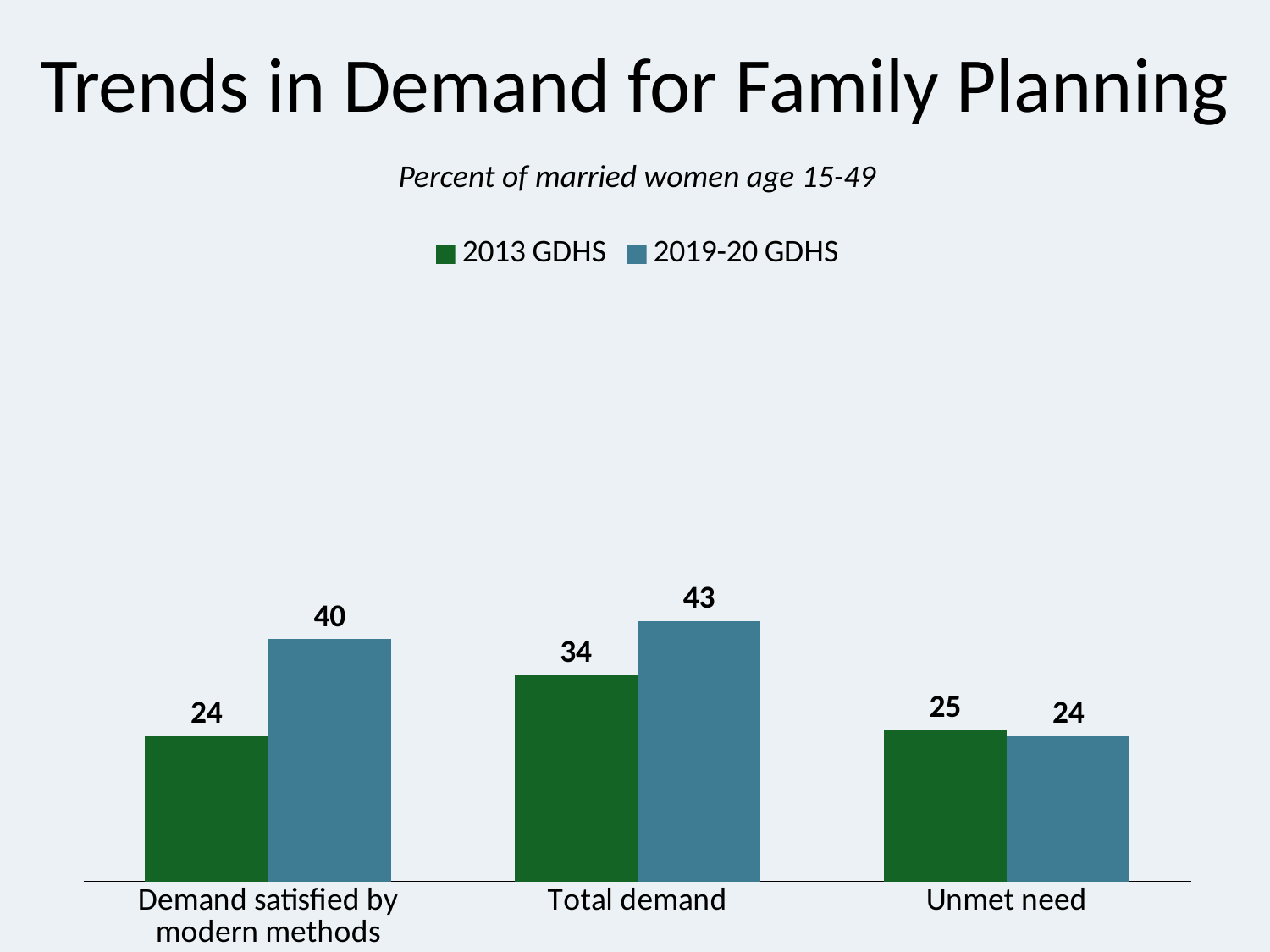

# Trends in Demand for Family Planning
Percent of married women age 15-49

### Chart

| Category | 2013 GDHS | 2019-20 GDHS |
|---|---|---|
| Demand satisfied by modern methods | 24.0 | 40.0 |
| Total demand | 34.0 | 43.0 |
| Unmet need | 25.0 | 24.0 |